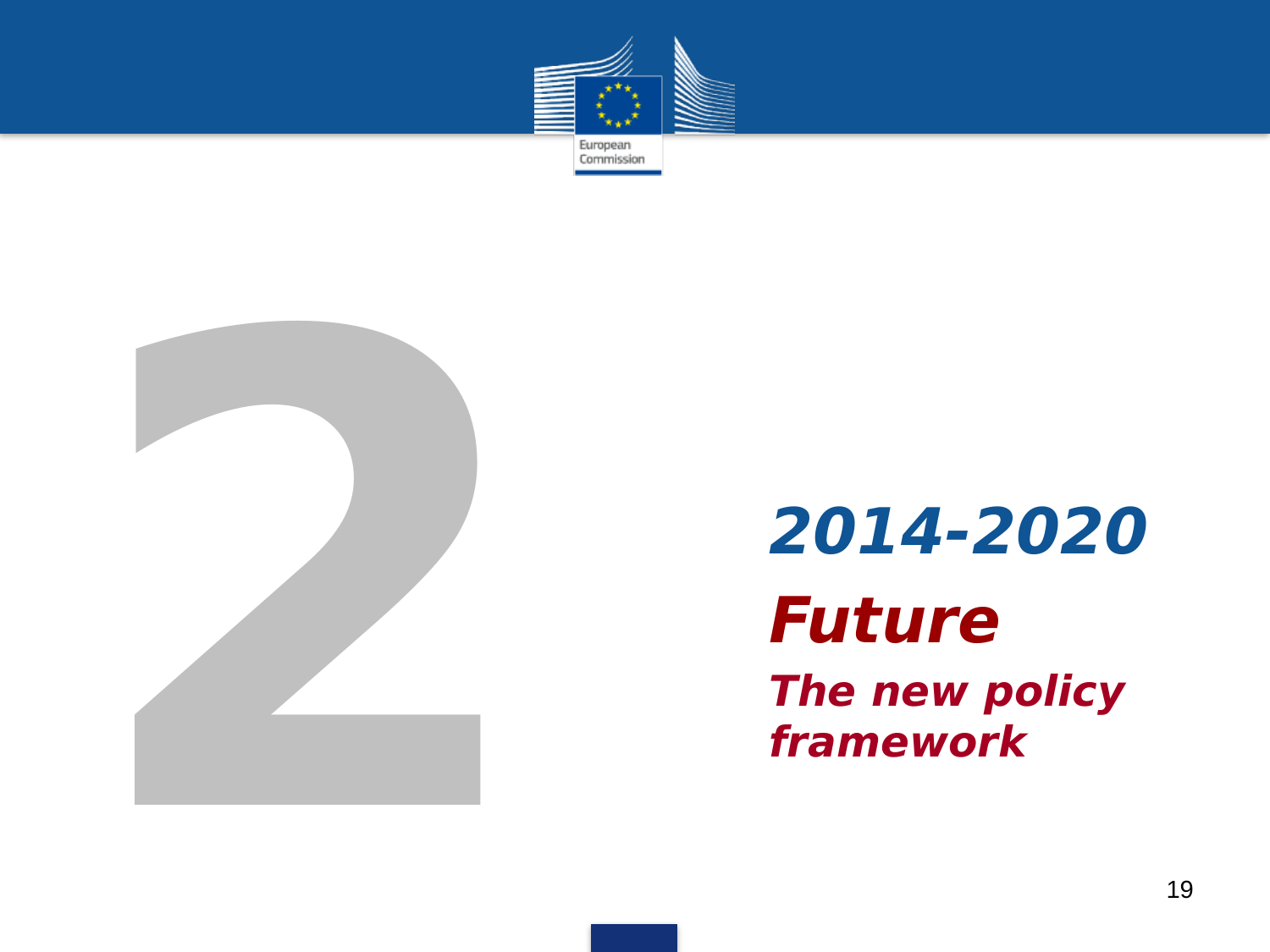

2

2014-2020
Future
The new policy framework
19